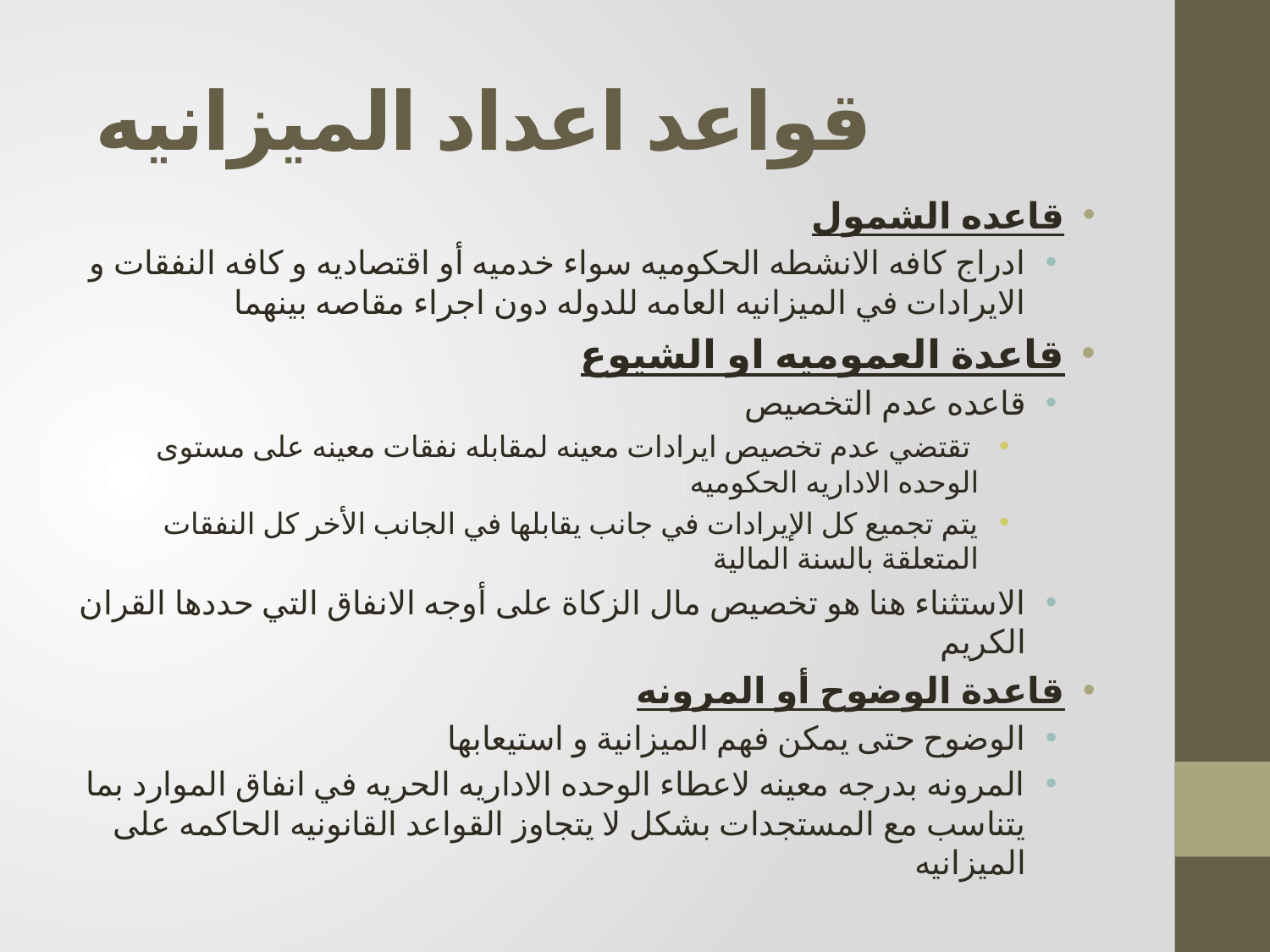

# قواعد اعداد الميزانيه
قاعده الشمول
ادراج كافه الانشطه الحكوميه سواء خدميه أو اقتصاديه و كافه النفقات و الايرادات في الميزانيه العامه للدوله دون اجراء مقاصه بينهما
قاعدة العموميه او الشيوع
قاعده عدم التخصيص
 تقتضي عدم تخصيص ايرادات معينه لمقابله نفقات معينه على مستوى الوحده الاداريه الحكوميه
يتم تجميع كل الإيرادات في جانب يقابلها في الجانب الأخر كل النفقات المتعلقة بالسنة المالية
الاستثناء هنا هو تخصيص مال الزكاة على أوجه الانفاق التي حددها القران الكريم
قاعدة الوضوح أو المرونه
الوضوح حتى يمكن فهم الميزانية و استيعابها
المرونه بدرجه معينه لاعطاء الوحده الاداريه الحريه في انفاق الموارد بما يتناسب مع المستجدات بشكل لا يتجاوز القواعد القانونيه الحاكمه على الميزانيه